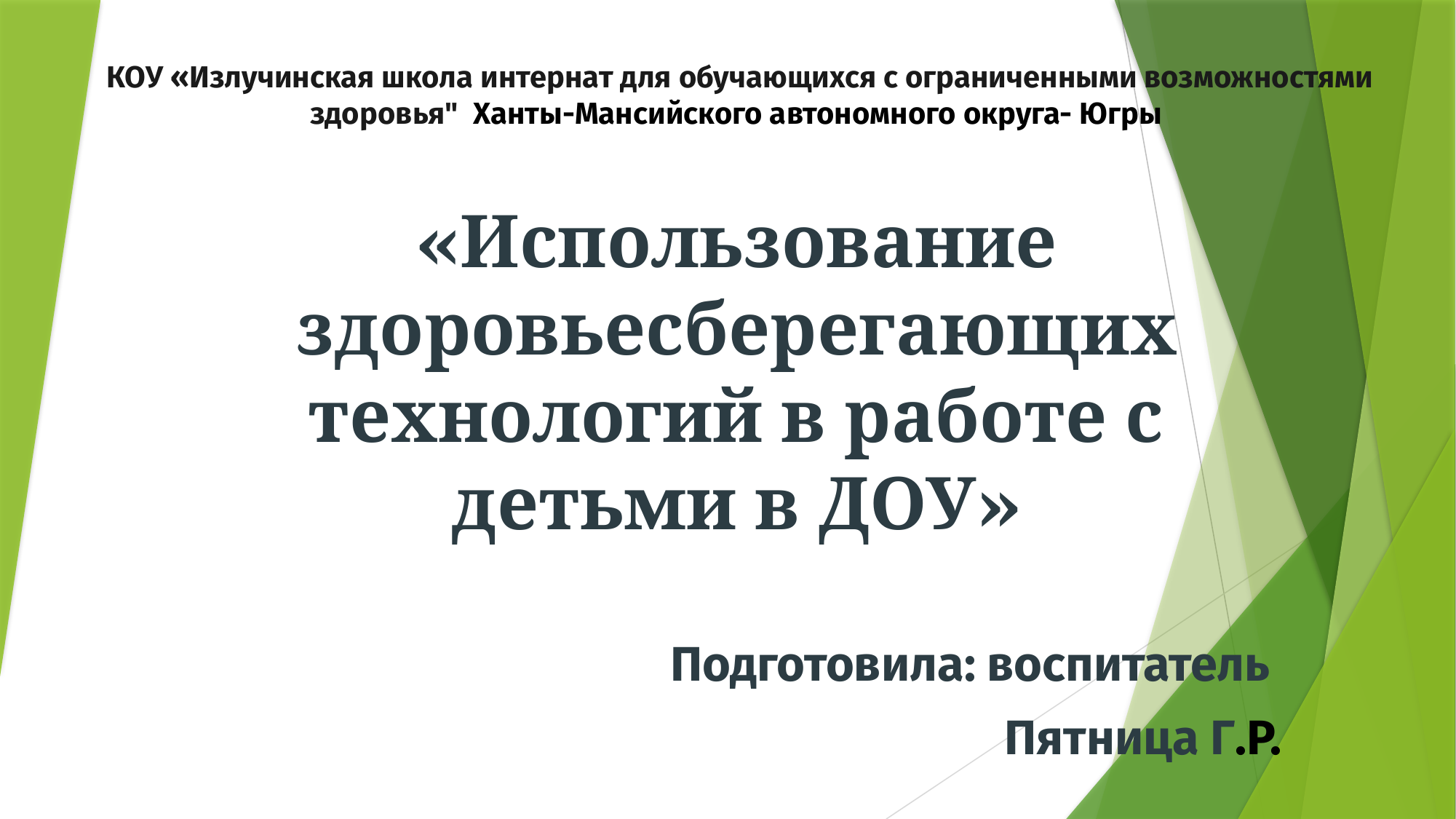

#

 КОУ «Излучинская школа интернат для обучающихся с ограниченными возможностями
 здоровья"  Ханты-Мансийского автономного округа- Югры
«Использование здоровьесберегающих технологий в работе с детьми в ДОУ»

Подготовила: воспитатель
                Пятница Г.Р.